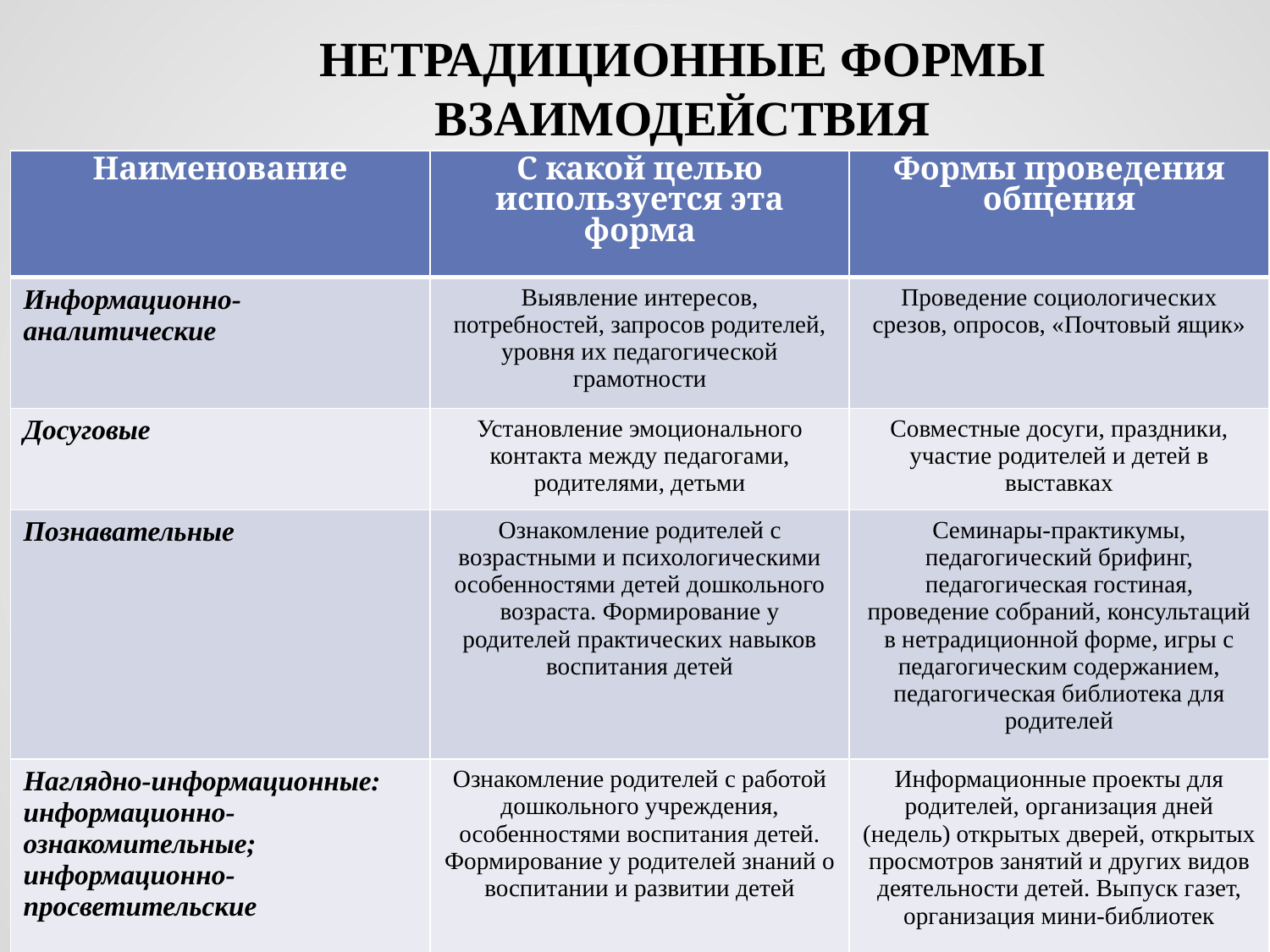

НЕТРАДИЦИОННЫЕ ФОРМЫ ВЗАИМОДЕЙСТВИЯ
| Наименование | С какой целью используется эта форма | Формы проведения общения |
| --- | --- | --- |
| Информационно-аналитические | Выявление интересов, потребностей, запросов родителей, уровня их педагогической грамотности | Проведение социологических срезов, опросов, «Почтовый ящик» |
| Досуговые | Установление эмоционального контакта между педагогами, родителями, детьми | Совместные досуги, праздники, участие родителей и детей в выставках |
| Познавательные | Ознакомление родителей с возрастными и психологическими особенностями детей дошкольного возраста. Формирование у родителей практических навыков воспитания детей | Семинары-практикумы, педагогический брифинг, педагогическая гостиная, проведение собраний, консультаций в нетрадиционной форме, игры с педагогическим содержанием, педагогическая библиотека для родителей |
| Наглядно-информационные: информационно-ознакомительные; информационно-просветительские | Ознакомление родителей с работой дошкольного учреждения, особенностями воспитания детей. Формирование у родителей знаний о воспитании и развитии детей | Информационные проекты для родителей, организация дней (недель) открытых дверей, открытых просмотров занятий и других видов деятельности детей. Выпуск газет, организация мини-библиотек |